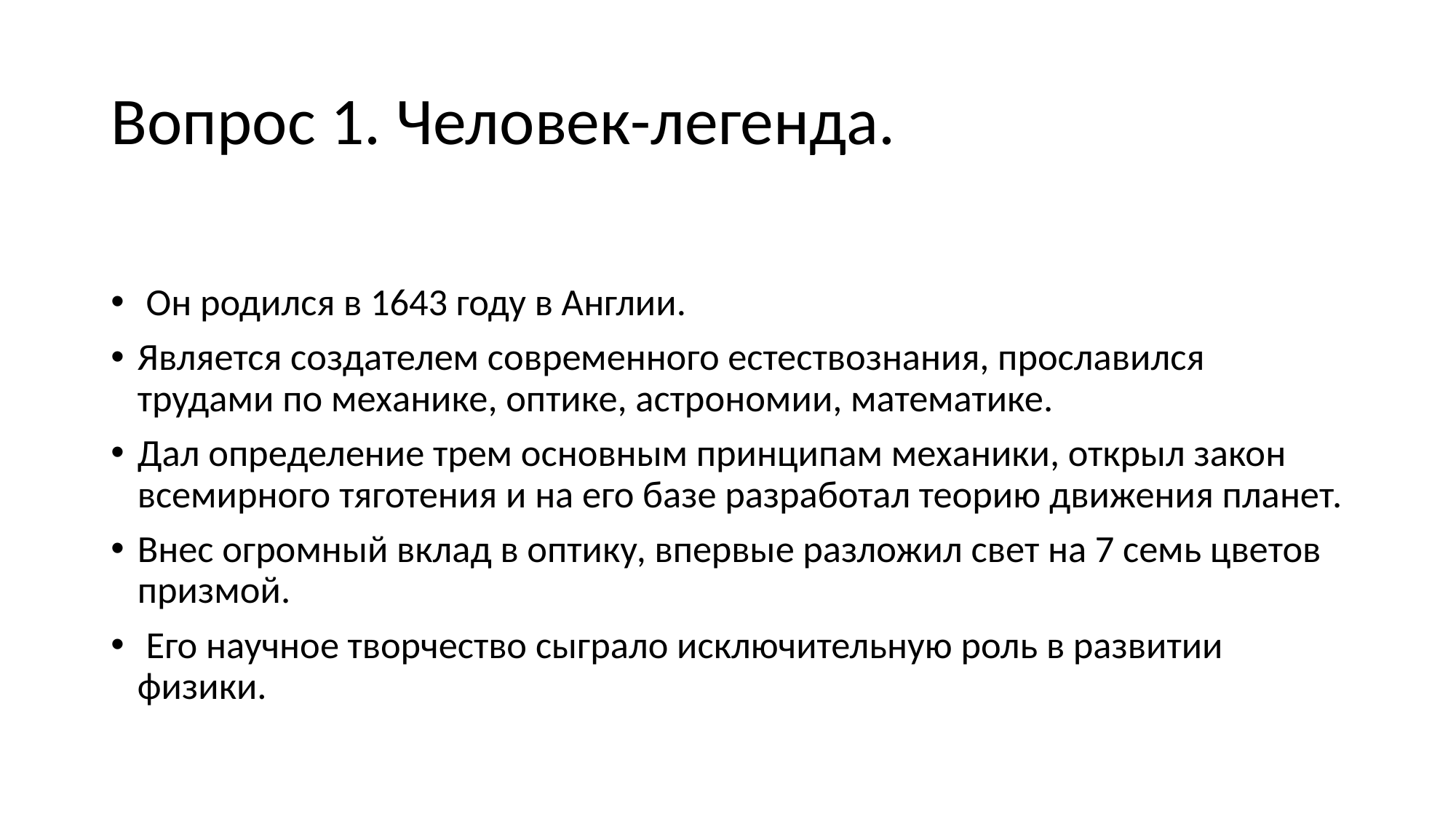

# Вопрос 1. Человек-легенда.

 Он родился в 1643 году в Англии.
Является создателем современного естествознания, прославился трудами по механике, оптике, астрономии, математике.
Дал определение трем основным принципам механики, открыл закон всемирного тяготения и на его базе разработал теорию движения планет.
Внес огромный вклад в оптику, впервые разложил свет на 7 семь цветов призмой.
 Его научное творчество сыграло исключительную роль в развитии физики.